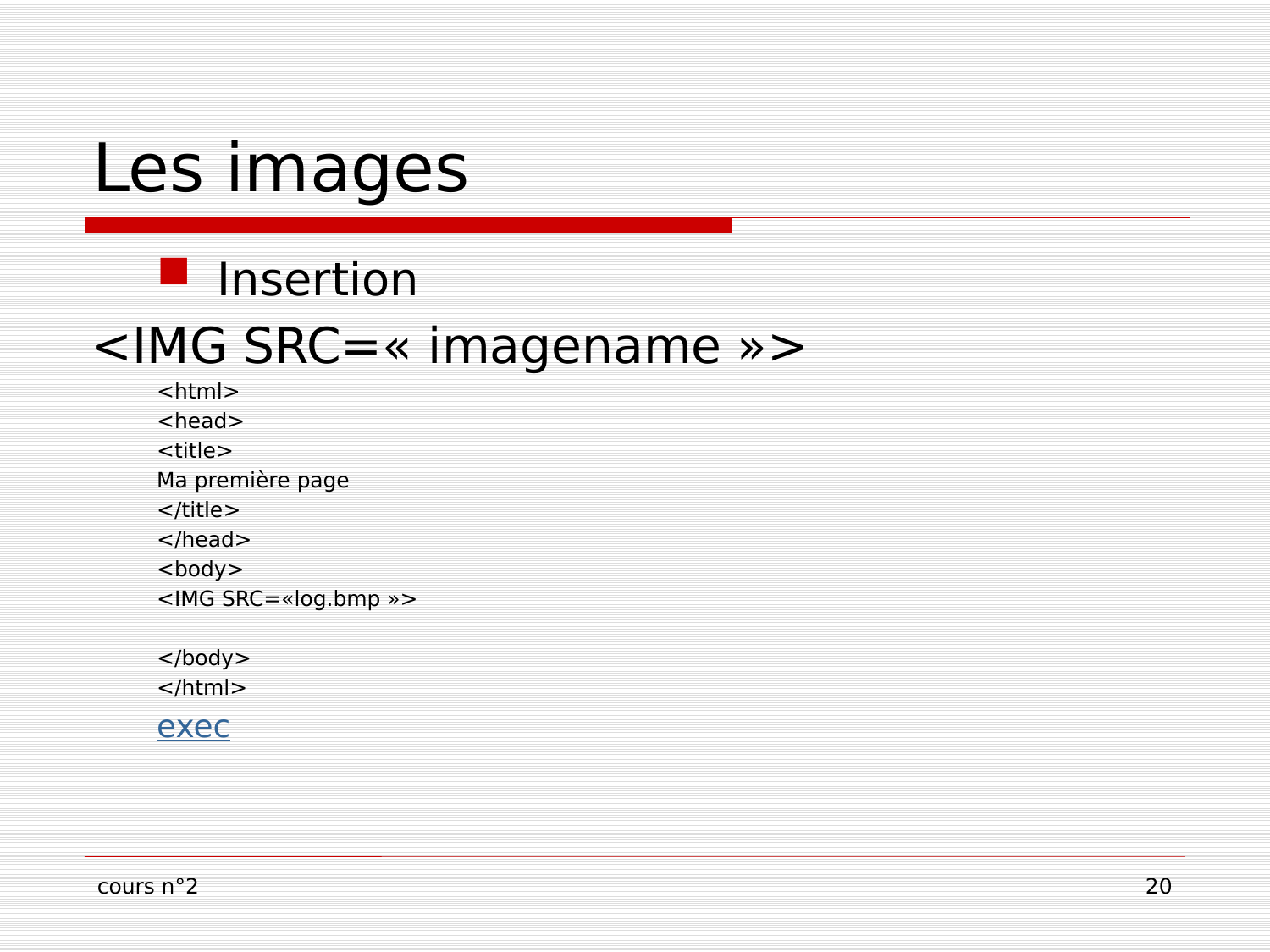

# Les images
Insertion
<IMG SRC=« imagename »>
<html>
<head>
<title>
Ma première page
</title>
</head>
<body>
<IMG SRC=«log.bmp »>

</body>
</html>
exec

cours n°2
20